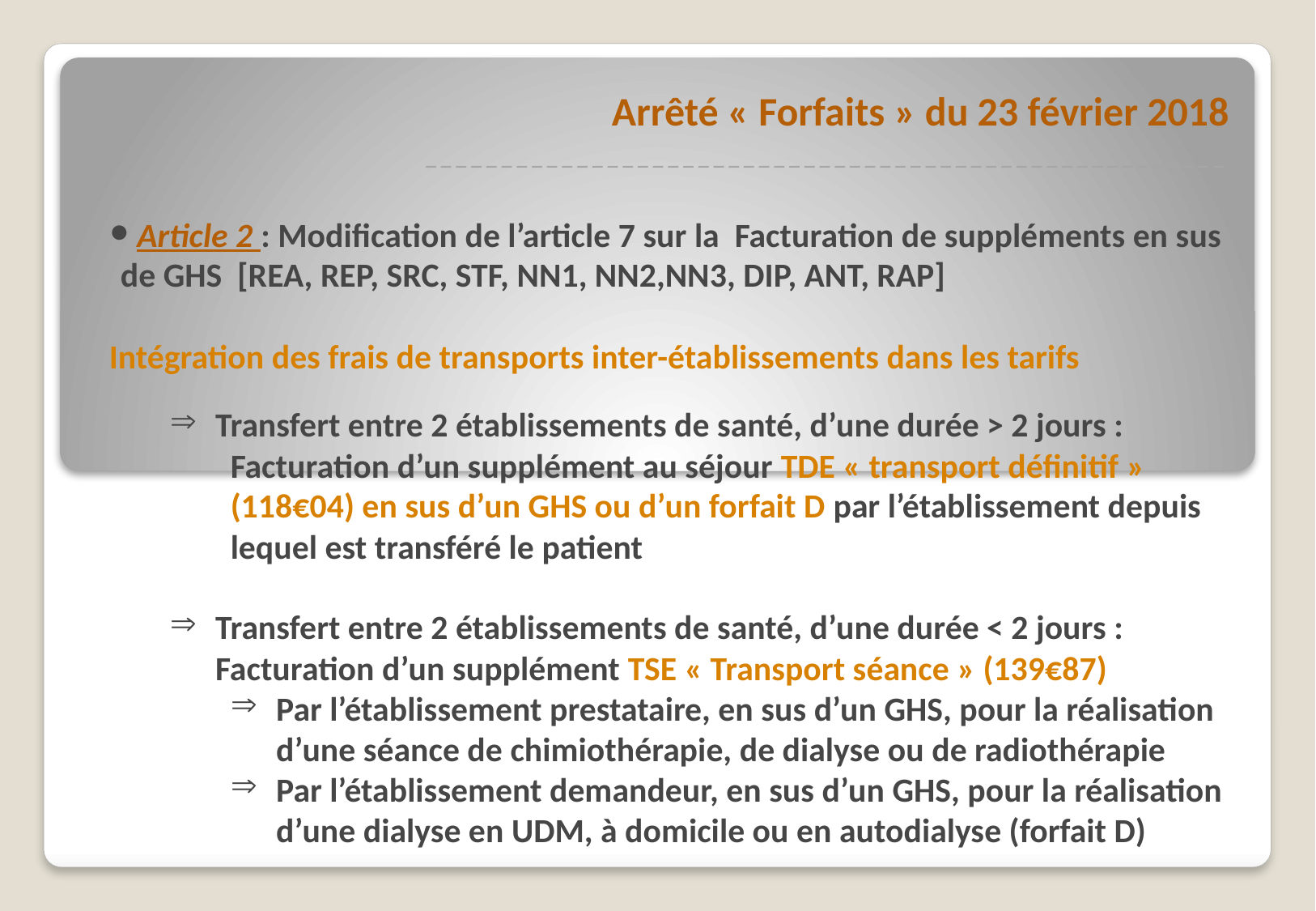

# Arrêté « Forfaits » du 23 février 2018 _____________________________________________________

 Article 2 : Modification de l’article 7 sur la  Facturation de suppléments en sus de GHS  [REA, REP, SRC, STF, NN1, NN2,NN3, DIP, ANT, RAP]

Intégration des frais de transports inter-établissements dans les tarifs

Transfert entre 2 établissements de santé, d’une durée > 2 jours :
Facturation d’un supplément au séjour TDE « transport définitif » (118€04) en sus d’un GHS ou d’un forfait D par l’établissement depuis lequel est transféré le patient

Transfert entre 2 établissements de santé, d’une durée < 2 jours : Facturation d’un supplément TSE « Transport séance » (139€87)
Par l’établissement prestataire, en sus d’un GHS, pour la réalisation d’une séance de chimiothérapie, de dialyse ou de radiothérapie
Par l’établissement demandeur, en sus d’un GHS, pour la réalisation d’une dialyse en UDM, à domicile ou en autodialyse (forfait D)